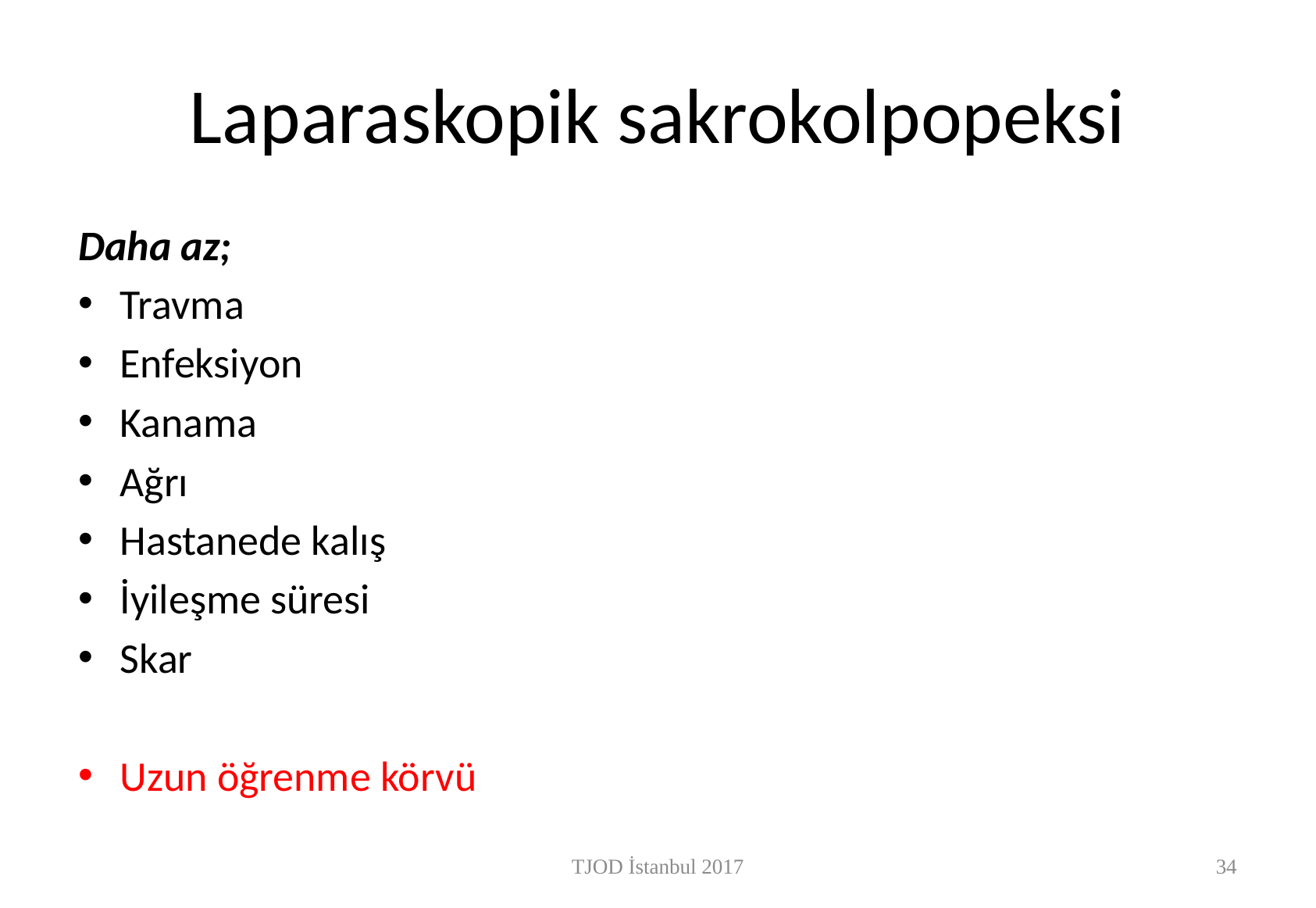

# Laparaskopik sakrokolpopeksi
Daha az;
Travma
Enfeksiyon
Kanama
Ağrı
Hastanede kalış
İyileşme süresi
Skar

Uzun öğrenme körvü
TJOD İstanbul 2017
34